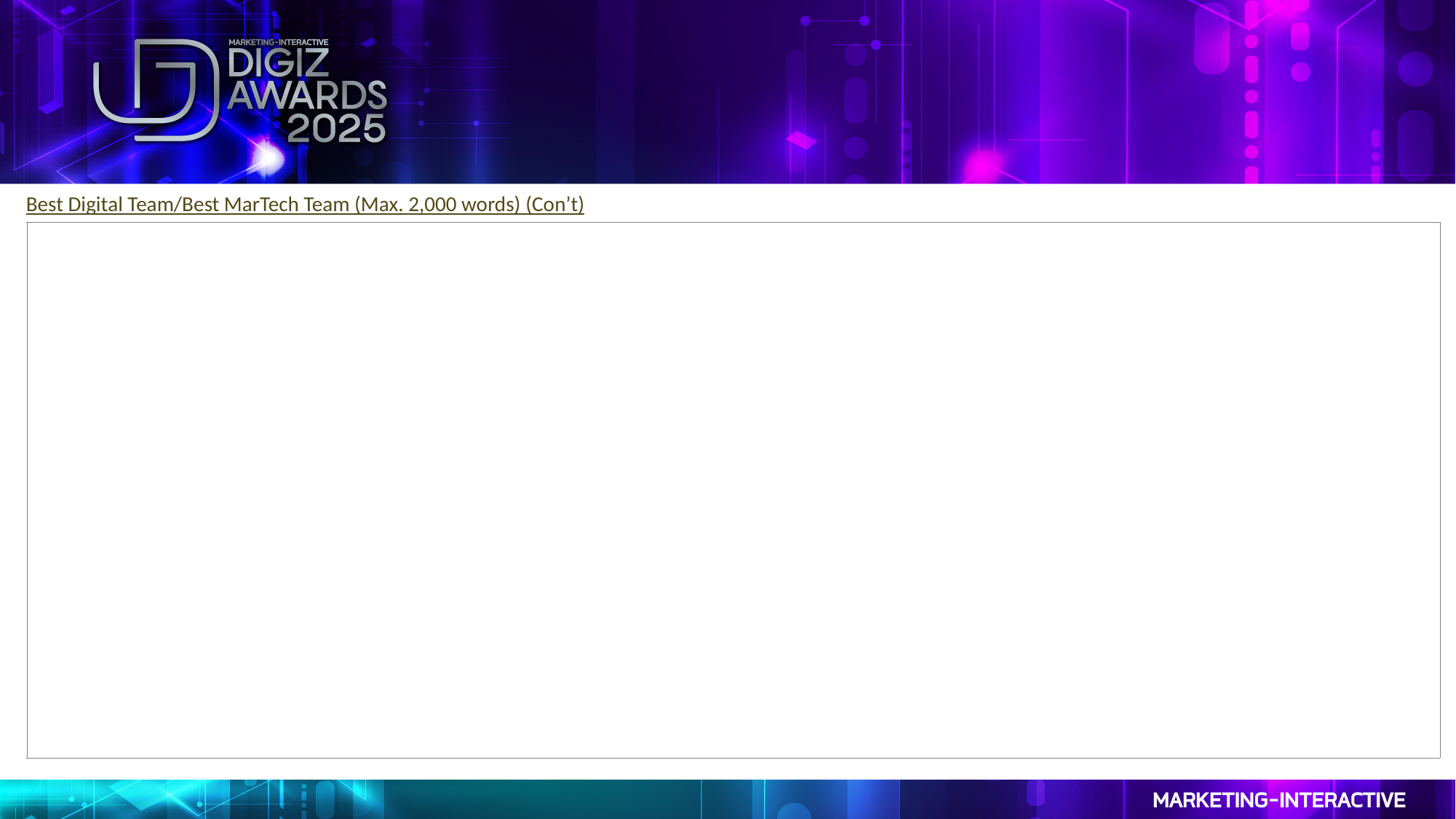

Best Digital Team/Best MarTech Team (Max. 2,000 words) (Con’t)
|  |
| --- |